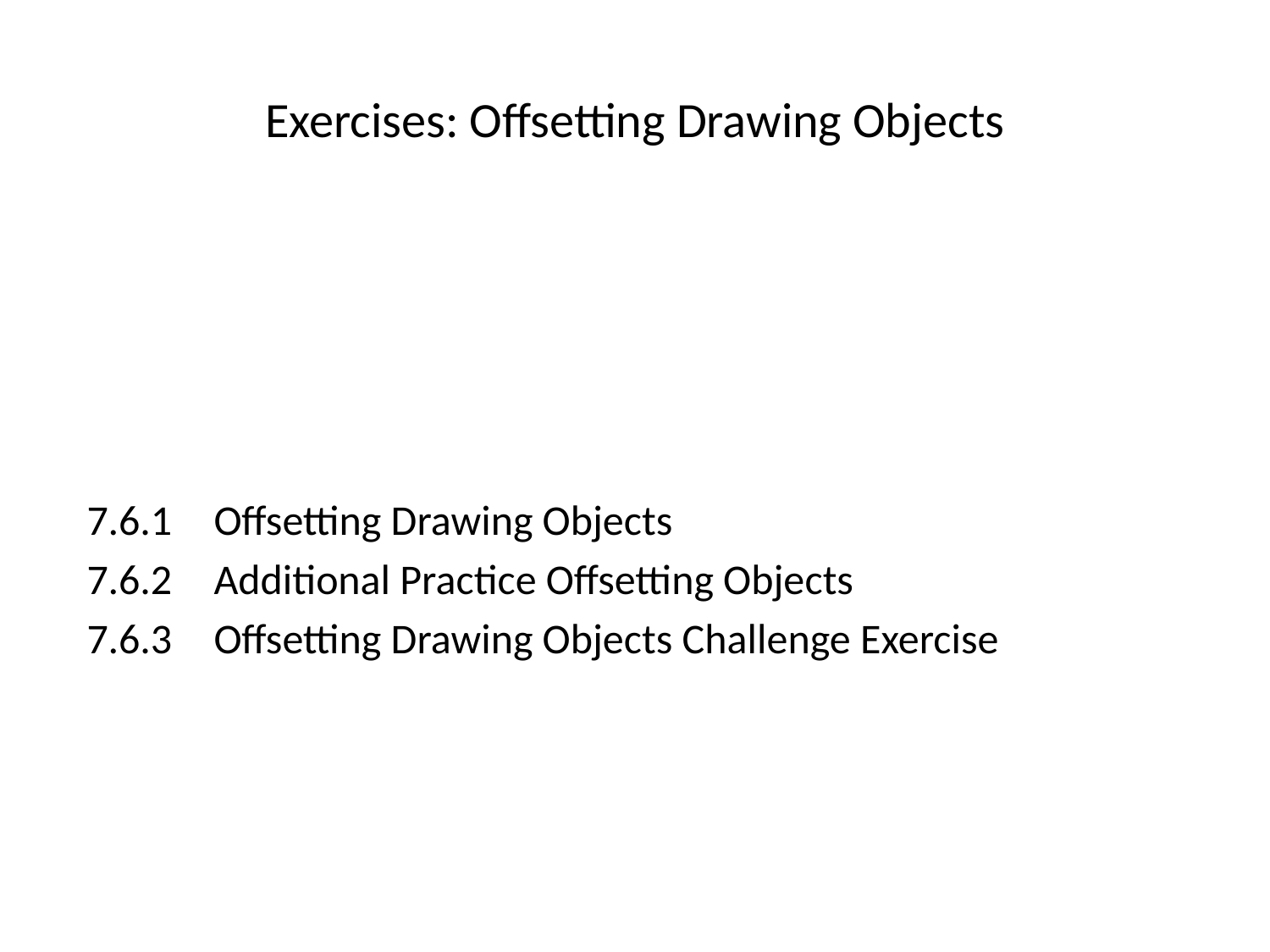

# Exercises: Offsetting Drawing Objects
7.6.1	Offsetting Drawing Objects
7.6.2	Additional Practice Offsetting Objects
7.6.3	Offsetting Drawing Objects Challenge Exercise